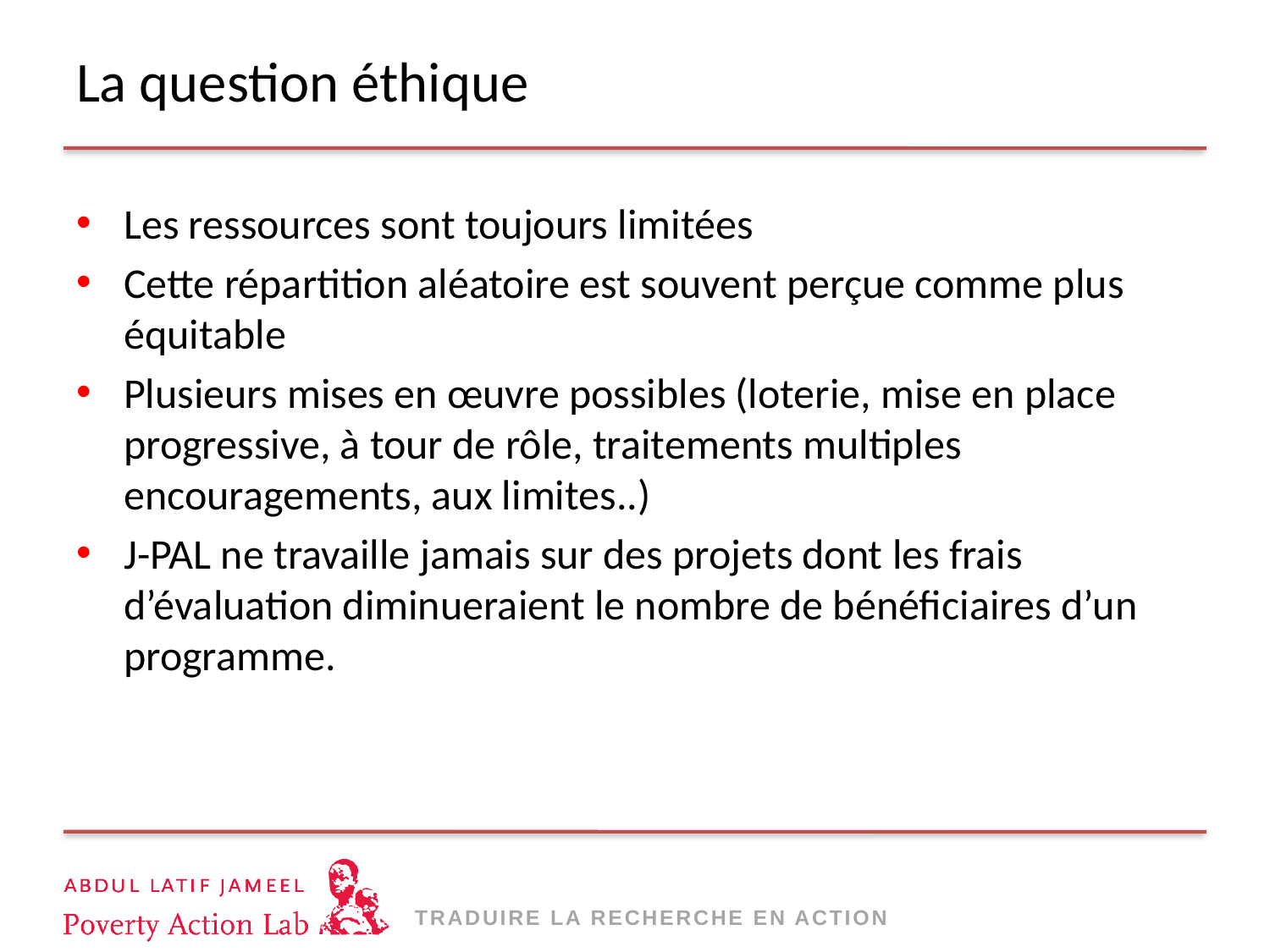

# La question éthique
Les ressources sont toujours limitées
Cette répartition aléatoire est souvent perçue comme plus équitable
Plusieurs mises en œuvre possibles (loterie, mise en place progressive, à tour de rôle, traitements multiples encouragements, aux limites..)
J-PAL ne travaille jamais sur des projets dont les frais d’évaluation diminueraient le nombre de bénéficiaires d’un programme.